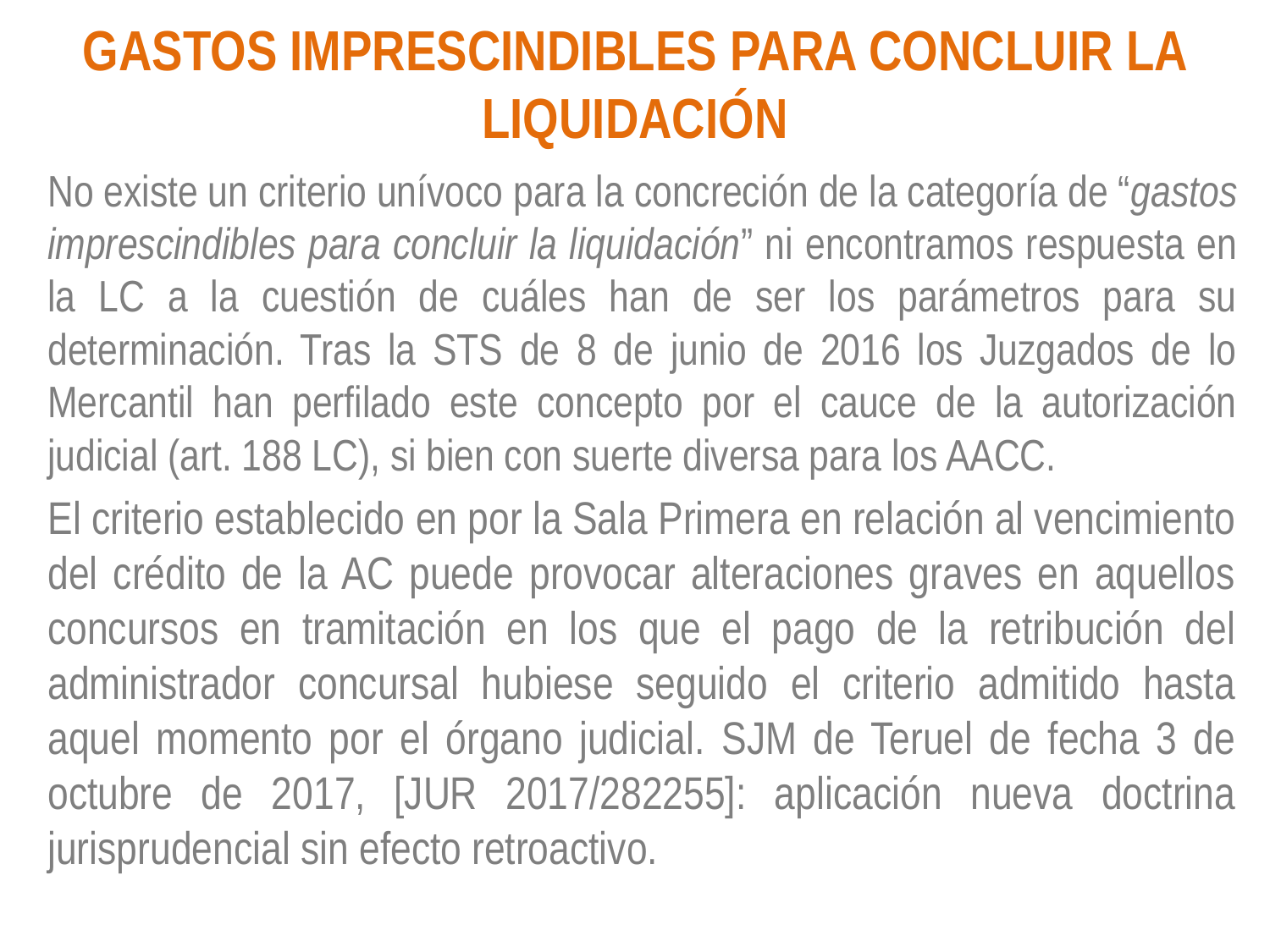

# GASTOS IMPRESCINDIBLES PARA CONCLUIR LA LIQUIDACIÓN
No existe un criterio unívoco para la concreción de la categoría de “gastos imprescindibles para concluir la liquidación” ni encontramos respuesta en la LC a la cuestión de cuáles han de ser los parámetros para su determinación. Tras la STS de 8 de junio de 2016 los Juzgados de lo Mercantil han perfilado este concepto por el cauce de la autorización judicial (art. 188 LC), si bien con suerte diversa para los AACC.
El criterio establecido en por la Sala Primera en relación al vencimiento del crédito de la AC puede provocar alteraciones graves en aquellos concursos en tramitación en los que el pago de la retribución del administrador concursal hubiese seguido el criterio admitido hasta aquel momento por el órgano judicial. SJM de Teruel de fecha 3 de octubre de 2017, [JUR 2017/282255]: aplicación nueva doctrina jurisprudencial sin efecto retroactivo.